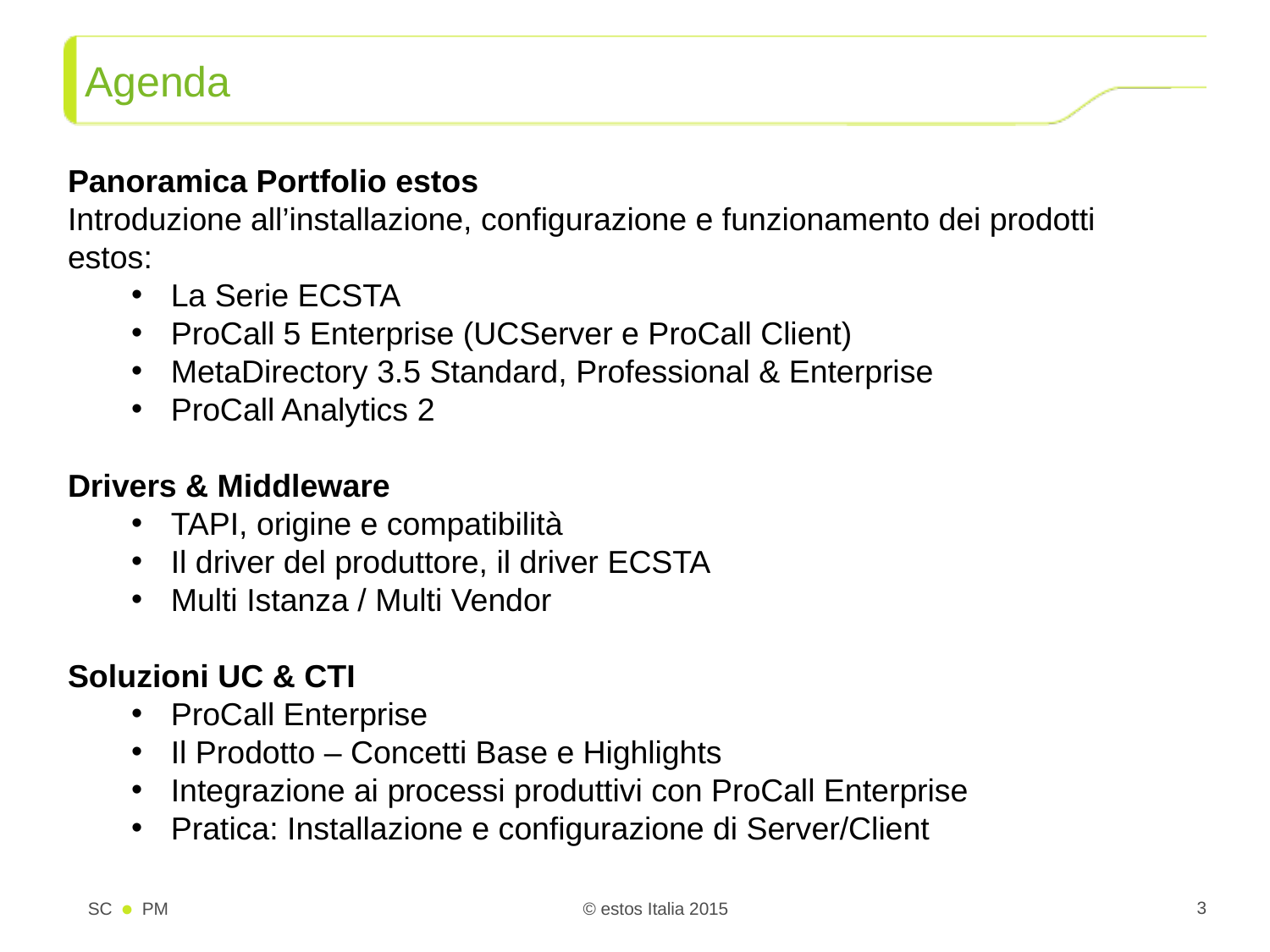

# Agenda

Panoramica Portfolio estos
Introduzione all’installazione, configurazione e funzionamento dei prodotti estos:
La Serie ECSTA
ProCall 5 Enterprise (UCServer e ProCall Client)
MetaDirectory 3.5 Standard, Professional & Enterprise
ProCall Analytics 2

Drivers & Middleware
TAPI, origine e compatibilità
Il driver del produttore, il driver ECSTA
Multi Istanza / Multi Vendor

Soluzioni UC & CTI
ProCall Enterprise
Il Prodotto – Concetti Base e Highlights
Integrazione ai processi produttivi con ProCall Enterprise
Pratica: Installazione e configurazione di Server/Client

SC
PM
3